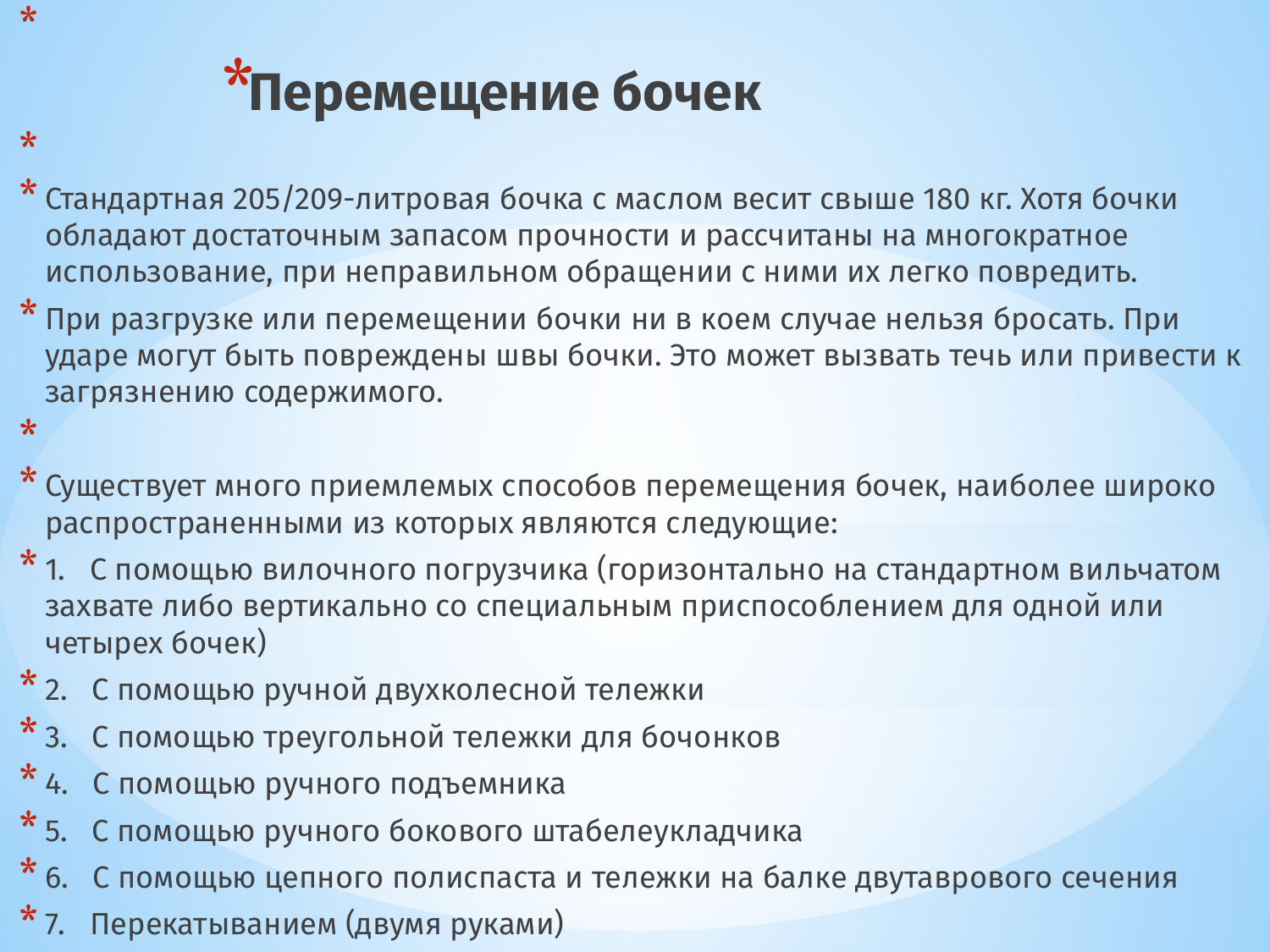

Перемещение бочек

Стандартная 205/209-литровая бочка с маслом весит свыше 180 кг. Хотя бочки обладают достаточным запасом прочности и рассчитаны на многократное использование, при неправильном обращении с ними их легко повредить.
При разгрузке или перемещении бочки ни в коем случае нельзя бросать. При ударе могут быть повреждены швы бочки. Это может вызвать течь или привести к загрязнению содержимого.

Существует много приемлемых способов перемещения бочек, наиболее широко распространенными из которых являются следующие:
1.   С помощью вилочного погрузчика (горизонтально на стандартном вильчатом захвате либо вертикально со специальным приспособлением для одной или четырех бочек)
2.   С помощью ручной двухколесной тележки
3.   С помощью треугольной тележки для бочонков
4.   С помощью ручного подъемника
5.   С помощью ручного бокового штабелеукладчика
6.   С помощью цепного полиспаста и тележки на балке двутаврового сечения
7.   Перекатыванием (двумя руками)